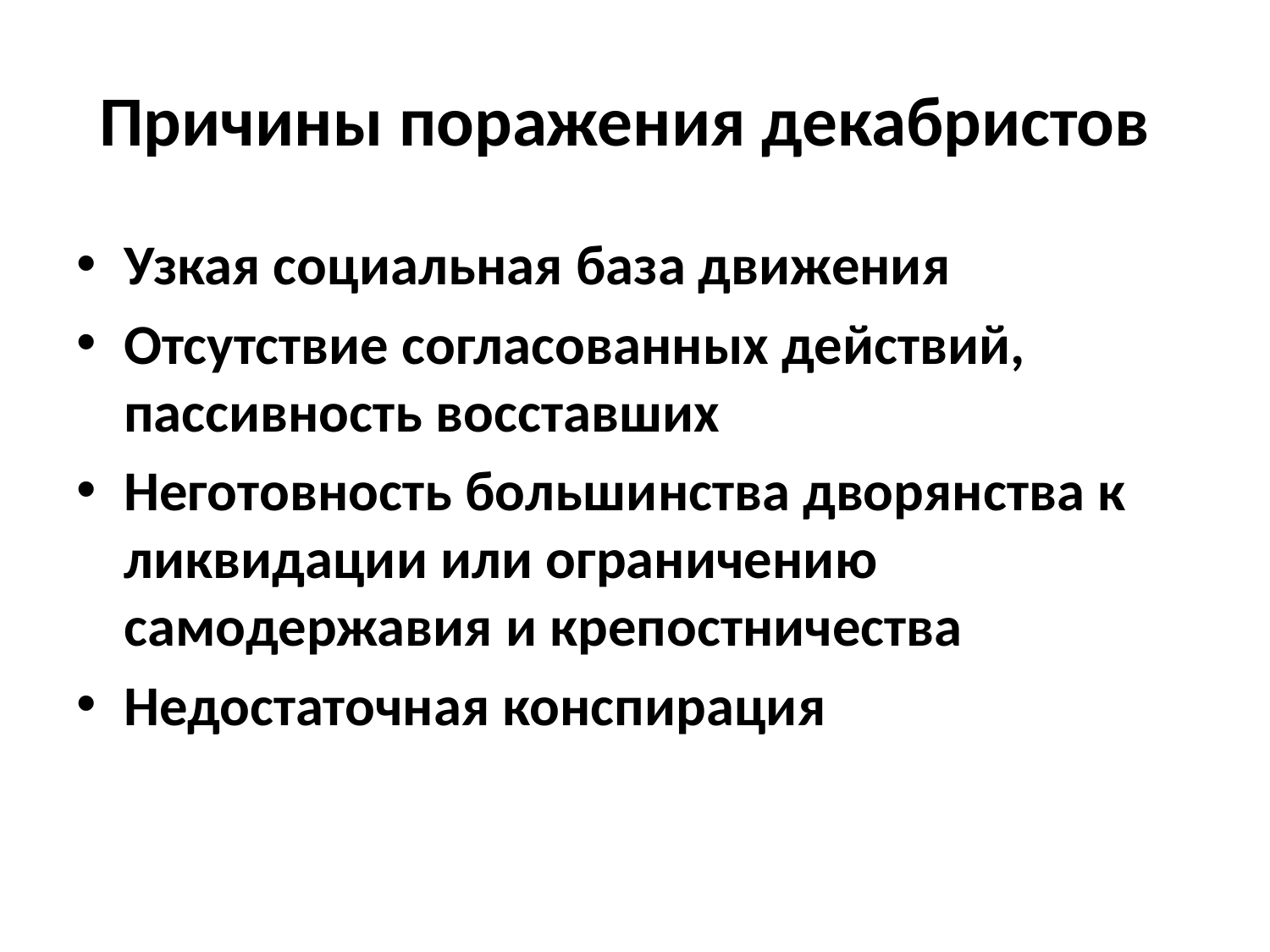

# Причины поражения декабристов
Узкая социальная база движения
Отсутствие согласованных действий, пассивность восставших
Неготовность большинства дворянства к ликвидации или ограничению самодержавия и крепостничества
Недостаточная конспирация